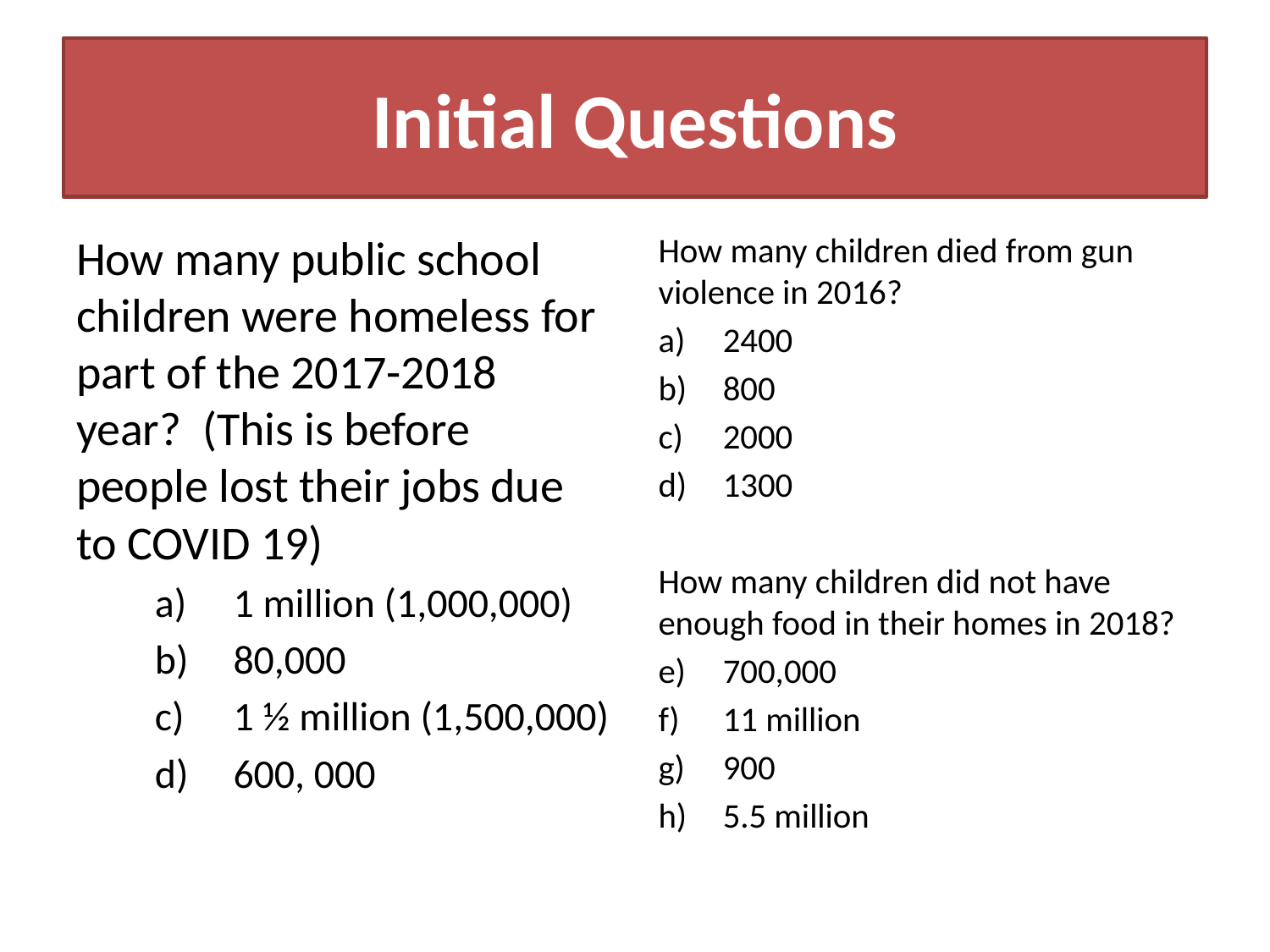

# Initial Questions
How many public school children were homeless for part of the 2017-2018 year?  (This is before people lost their jobs due to COVID 19)
1 million (1,000,000)
80,000
1 ½ million (1,500,000)
600, 000

How many children died from gun violence in 2016?
2400
800
2000
1300

How many children did not have enough food in their homes in 2018?
700,000
11 million
900
5.5 million